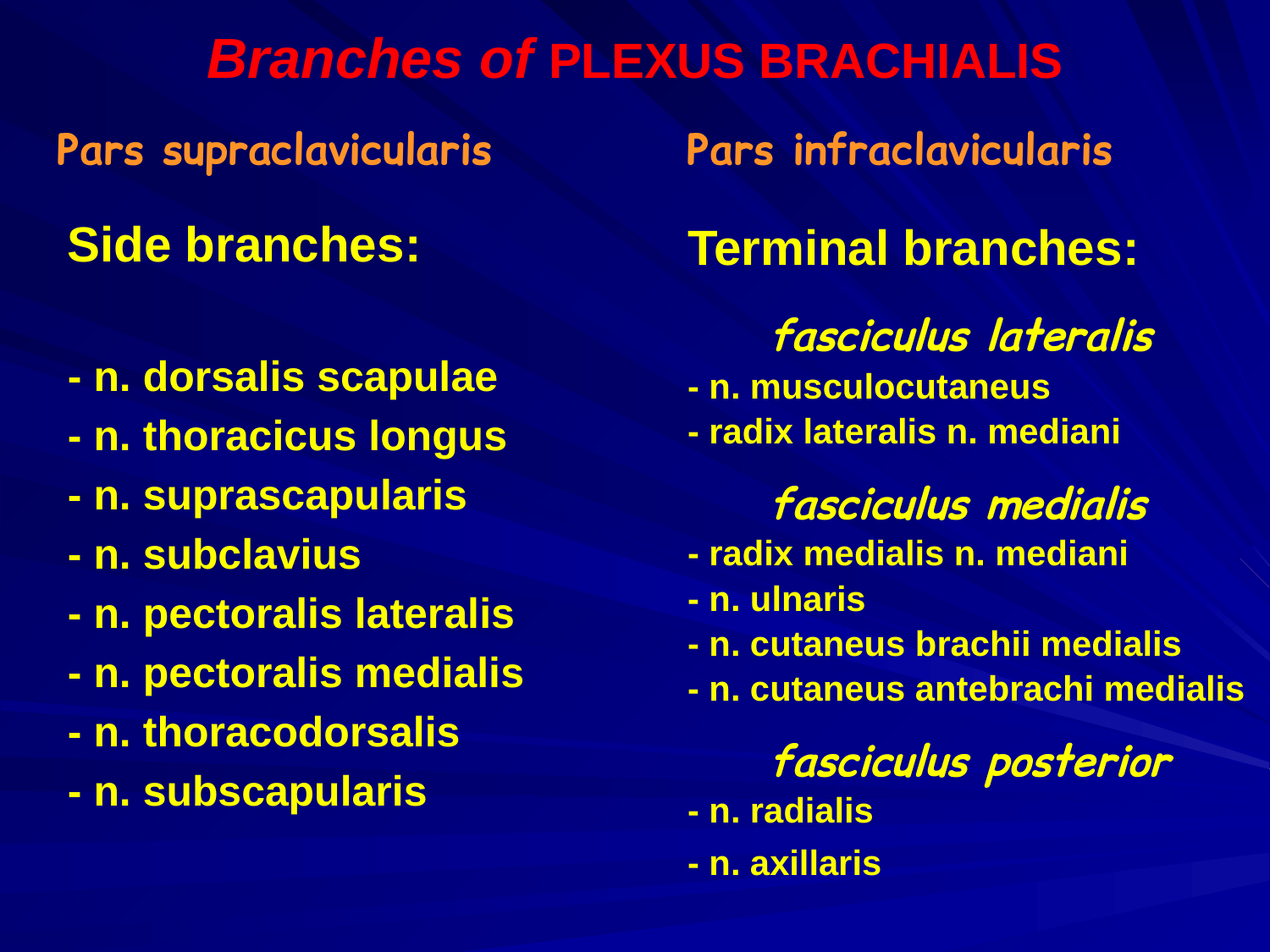

Branches of PLEXUS BRACHIALIS
Pars supraclavicularis
Pars infraclavicularis
Side branches:

- n. dorsalis scapulae
- n. thoracicus longus
- n. suprascapularis
- n. subclavius
- n. pectoralis lateralis
- n. pectoralis medialis
- n. thoracodorsalis
- n. subscapularis
Terminal branches:

      fasciculus lateralis
- n. musculocutaneus
- radix lateralis n. mediani

       fasciculus medialis
- radix medialis n. mediani
- n. ulnaris
- n. cutaneus brachii medialis
- n. cutaneus antebrachi medialis

       fasciculus posterior
- n. radialis
- n. axillaris